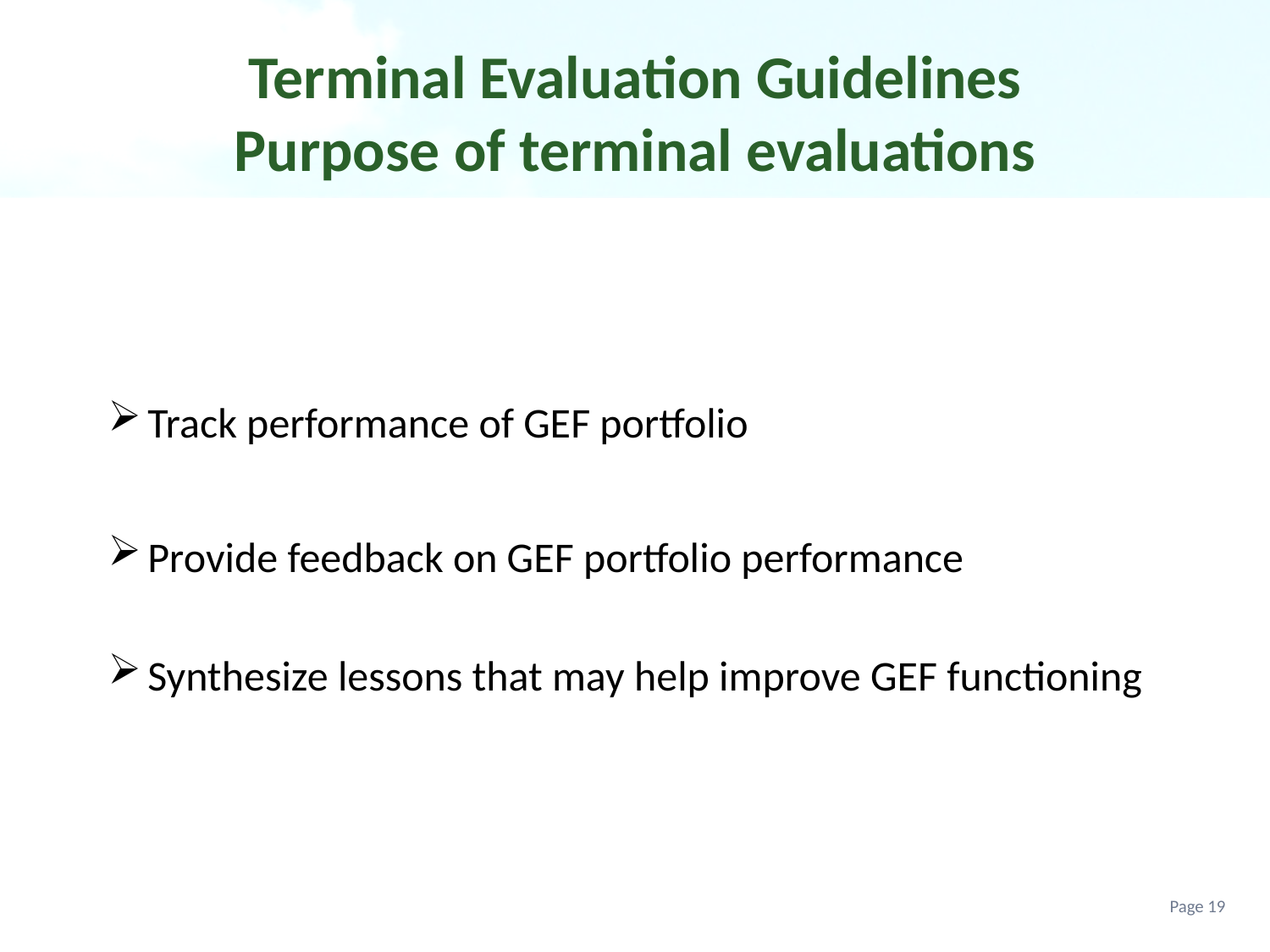

# Terminal Evaluation Guidelines Purpose of terminal evaluations

Track performance of GEF portfolio

Provide feedback on GEF portfolio performance

Synthesize lessons that may help improve GEF functioning